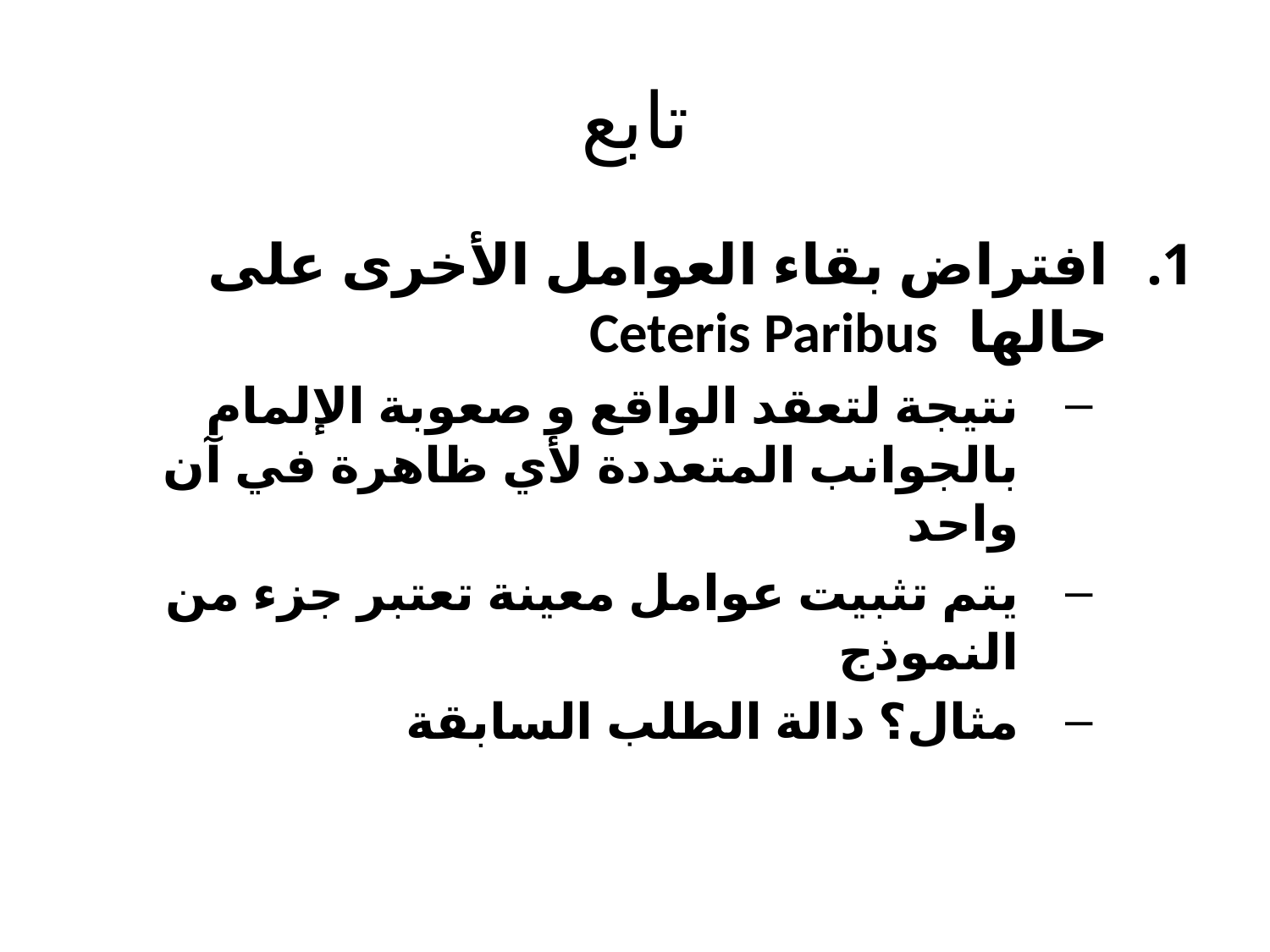

# تابع
افتراض بقاء العوامل الأخرى على حالها  Ceteris Paribus
نتيجة لتعقد الواقع و صعوبة الإلمام بالجوانب المتعددة لأي ظاهرة في آن واحد
يتم تثبيت عوامل معينة تعتبر جزء من النموذج
مثال؟ دالة الطلب السابقة